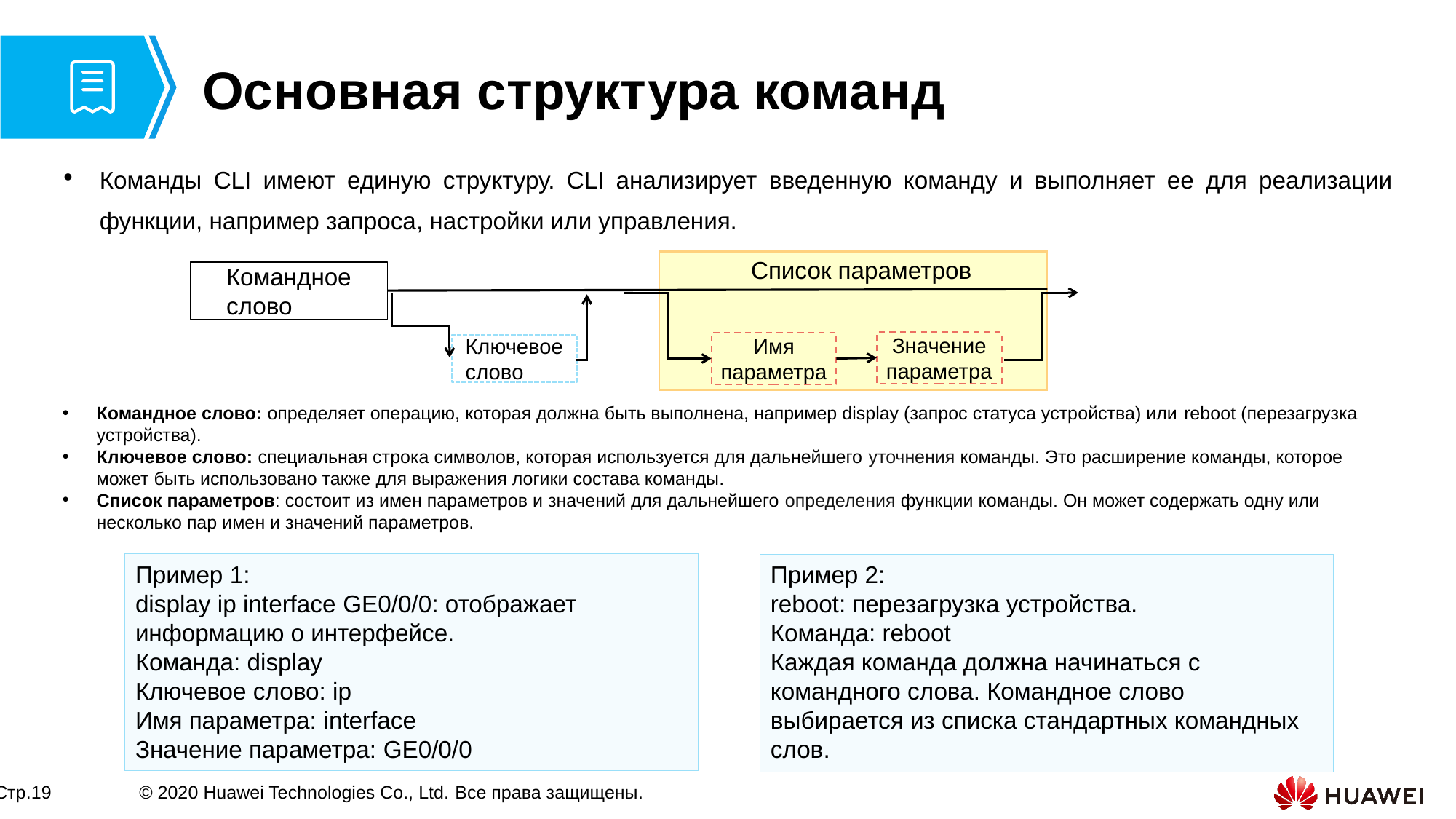

# Основная структура команд
Команды CLI имеют единую структуру. CLI анализирует введенную команду и выполняет ее для реализации функции, например запроса, настройки или управления.
Список параметров

Командное слово

Значение параметра
Имя параметра
Ключевое слово
Командное слово: определяет операцию, которая должна быть выполнена, например display (запрос статуса устройства) или reboot (перезагрузка устройства).
Ключевое слово: специальная строка символов, которая используется для дальнейшего уточнения команды. Это расширение команды, которое может быть использовано также для выражения логики состава команды.
Список параметров: состоит из имен параметров и значений для дальнейшего определения функции команды. Он может содержать одну или несколько пар имен и значений параметров.
Пример 1:
display ip interface GE0/0/0: отображает информацию о интерфейсе.
Команда: display
Ключевое слово: ip
Имя параметра: interface
Значение параметра: GE0/0/0
Пример 2:
reboot: перезагрузка устройства.
Команда: reboot
Каждая команда должна начинаться с командного слова. Командное слово выбирается из списка стандартных командных слов.